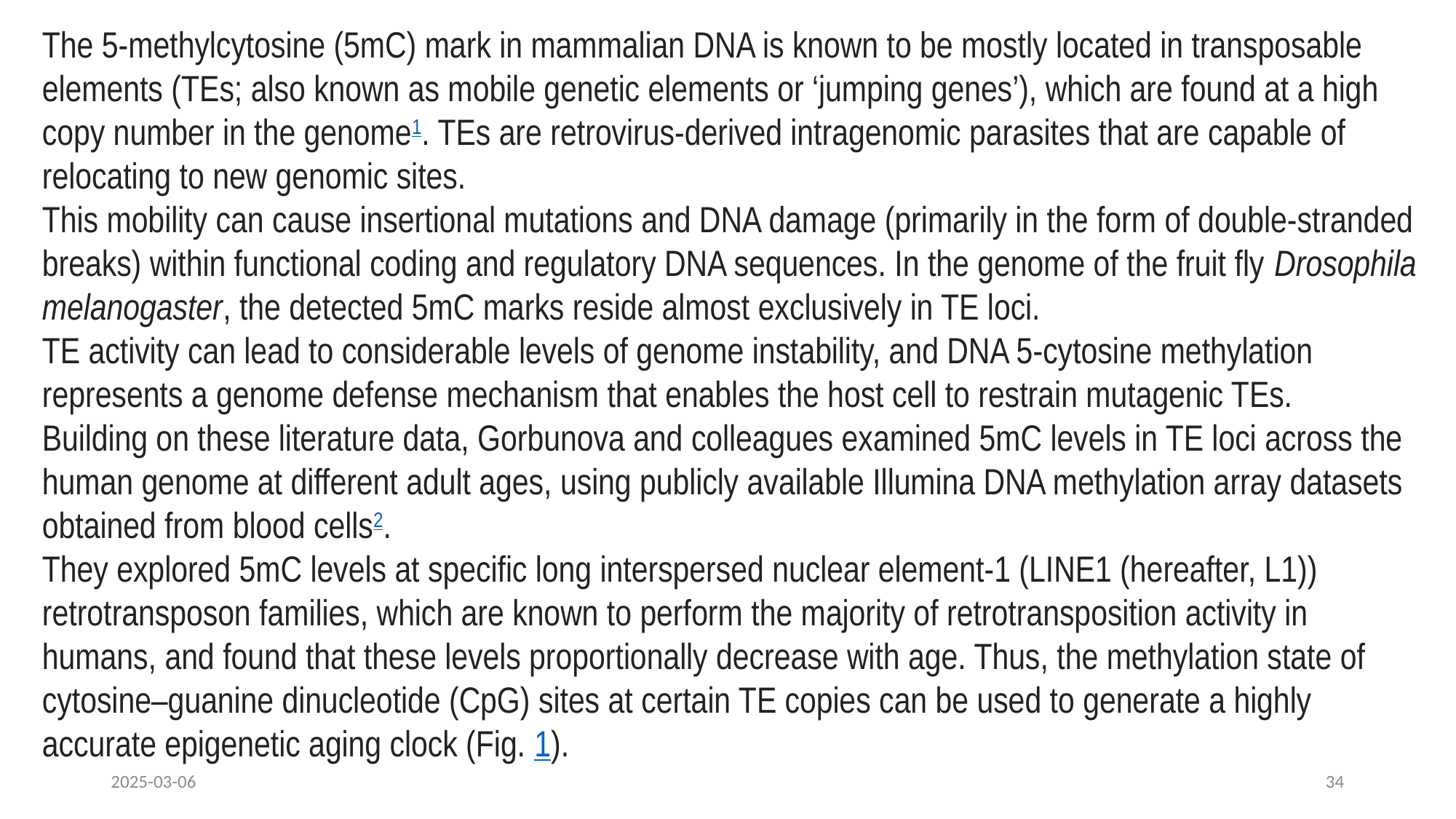

The 5-methylcytosine (5mC) mark in mammalian DNA is known to be mostly located in transposable elements (TEs; also known as mobile genetic elements or ‘jumping genes’), which are found at a high copy number in the genome1. TEs are retrovirus-derived intragenomic parasites that are capable of relocating to new genomic sites.
This mobility can cause insertional mutations and DNA damage (primarily in the form of double-stranded breaks) within functional coding and regulatory DNA sequences. In the genome of the fruit fly Drosophila melanogaster, the detected 5mC marks reside almost exclusively in TE loci.
TE activity can lead to considerable levels of genome instability, and DNA 5-cytosine methylation represents a genome defense mechanism that enables the host cell to restrain mutagenic TEs.
Building on these literature data, Gorbunova and colleagues examined 5mC levels in TE loci across the human genome at different adult ages, using publicly available Illumina DNA methylation array datasets obtained from blood cells2.
They explored 5mC levels at specific long interspersed nuclear element-1 (LINE1 (hereafter, L1)) retrotransposon families, which are known to perform the majority of retrotransposition activity in humans, and found that these levels proportionally decrease with age. Thus, the methylation state of cytosine–guanine dinucleotide (CpG) sites at certain TE copies can be used to generate a highly accurate epigenetic aging clock (Fig. 1).
#

2025-03-06
34